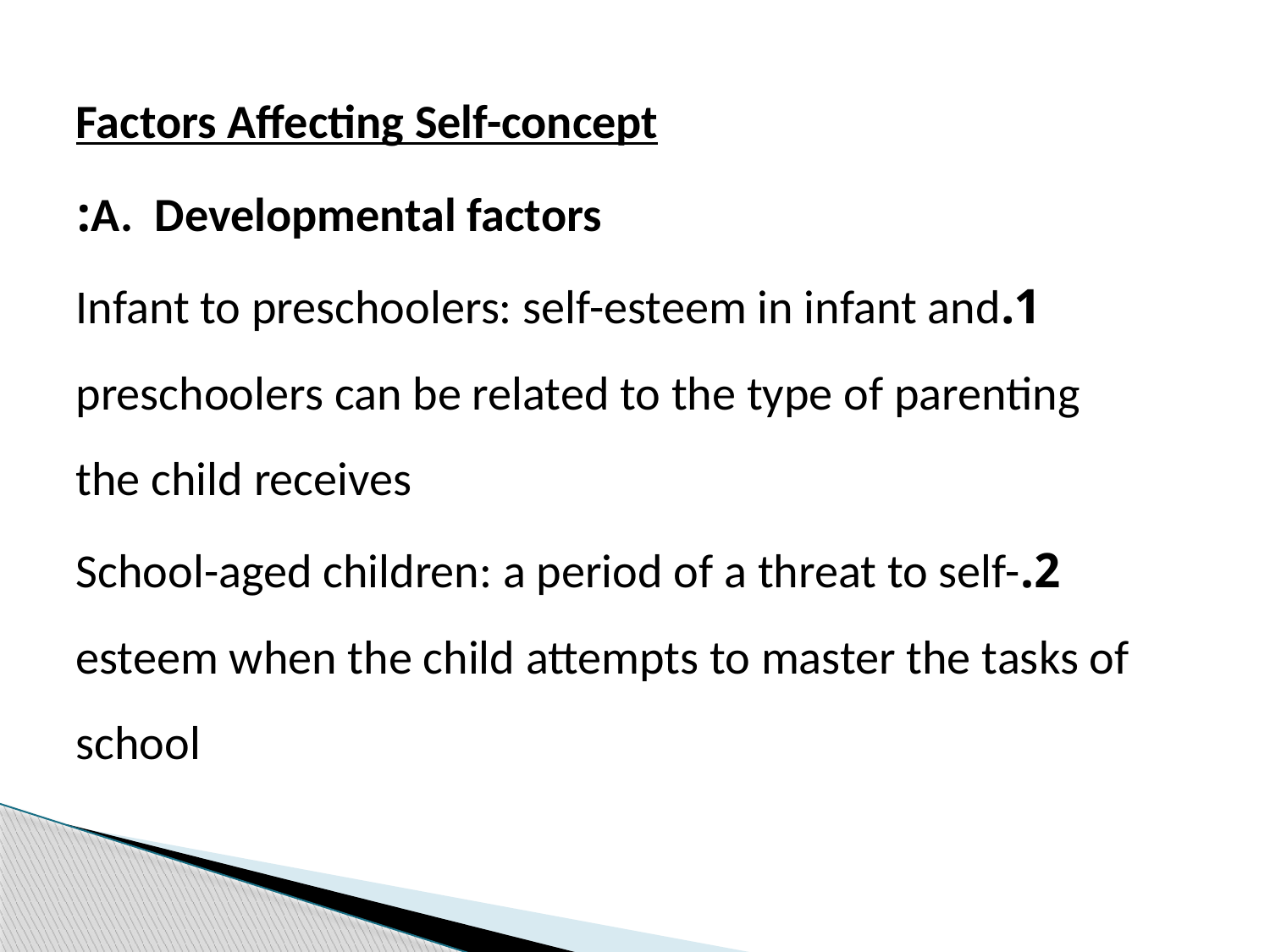

Factors Affecting Self-concept
A.  Developmental factors:
1.Infant to preschoolers: self-esteem in infant and preschoolers can be related to the type of parenting the child receives
2.School-aged children: a period of a threat to self-esteem when the child attempts to master the tasks of school